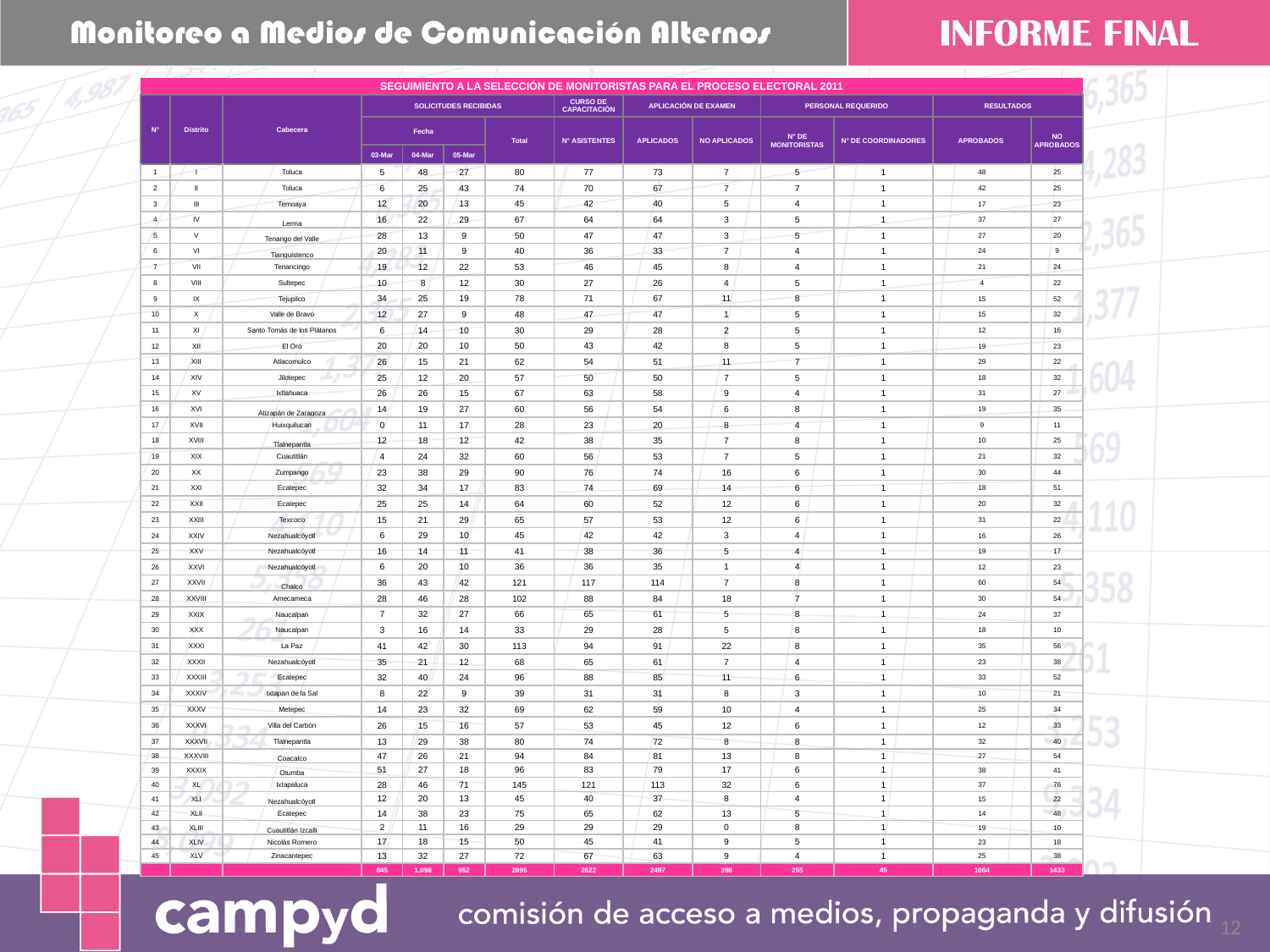

| SEGUIMIENTO A LA SELECCIÓN DE MONITORISTAS PARA EL PROCESO ELECTORAL 2011 |  |  |  |  |  |  |  |  |  |  |  |  |  |
| --- | --- | --- | --- | --- | --- | --- | --- | --- | --- | --- | --- | --- | --- |
| N° | Distrito | Cabecera | SOLICITUDES RECIBIDAS |  |  |  | CURSO DE CAPACITACIÓN | APLICACIÓN DE EXAMEN |  | PERSONAL REQUERIDO |  | RESULTADOS |  |
|  |  |  | Fecha |  |  | Total | N° ASISTENTES | APLICADOS | NO APLICADOS | N° DE MONITORISTAS | N° DE COORDINADORES | APROBADOS | NO APROBADOS |
|  |  |  | 03-Mar | 04-Mar | 05-Mar |  |  |  |  |  |  |  |  |
| 1 | I | Toluca | 5 | 48 | 27 | 80 | 77 | 73 | 7 | 5 | 1 | 48 | 25 |
| 2 | II | Toluca | 6 | 25 | 43 | 74 | 70 | 67 | 7 | 7 | 1 | 42 | 25 |
| 3 | III | Temoaya | 12 | 20 | 13 | 45 | 42 | 40 | 5 | 4 | 1 | 17 | 23 |
| 4 | IV | Lerma | 16 | 22 | 29 | 67 | 64 | 64 | 3 | 5 | 1 | 37 | 27 |
| 5 | V | Tenango del Valle | 28 | 13 | 9 | 50 | 47 | 47 | 3 | 5 | 1 | 27 | 20 |
| 6 | VI | Tianguistenco | 20 | 11 | 9 | 40 | 36 | 33 | 7 | 4 | 1 | 24 | 9 |
| 7 | VII | Tenancingo | 19 | 12 | 22 | 53 | 46 | 45 | 8 | 4 | 1 | 21 | 24 |
| 8 | VIII | Sultepec | 10 | 8 | 12 | 30 | 27 | 26 | 4 | 5 | 1 | 4 | 22 |
| 9 | IX | Tejupilco | 34 | 25 | 19 | 78 | 71 | 67 | 11 | 8 | 1 | 15 | 52 |
| 10 | X | Valle de Bravo | 12 | 27 | 9 | 48 | 47 | 47 | 1 | 5 | 1 | 15 | 32 |
| 11 | XI | Santo Tomás de los Plátanos | 6 | 14 | 10 | 30 | 29 | 28 | 2 | 5 | 1 | 12 | 16 |
| 12 | XII | El Oro | 20 | 20 | 10 | 50 | 43 | 42 | 8 | 5 | 1 | 19 | 23 |
| 13 | XIII | Atlacomulco | 26 | 15 | 21 | 62 | 54 | 51 | 11 | 7 | 1 | 29 | 22 |
| 14 | XIV | Jilotepec | 25 | 12 | 20 | 57 | 50 | 50 | 7 | 5 | 1 | 18 | 32 |
| 15 | XV | Ixtlahuaca | 26 | 26 | 15 | 67 | 63 | 58 | 9 | 4 | 1 | 31 | 27 |
| 16 | XVI | Atizapán de Zaragoza | 14 | 19 | 27 | 60 | 56 | 54 | 6 | 8 | 1 | 19 | 35 |
| 17 | XVII | Huixquilucan | 0 | 11 | 17 | 28 | 23 | 20 | 8 | 4 | 1 | 9 | 11 |
| 18 | XVIII | Tlalnepantla | 12 | 18 | 12 | 42 | 38 | 35 | 7 | 8 | 1 | 10 | 25 |
| 19 | XIX | Cuautitlán | 4 | 24 | 32 | 60 | 56 | 53 | 7 | 5 | 1 | 21 | 32 |
| 20 | XX | Zumpango | 23 | 38 | 29 | 90 | 76 | 74 | 16 | 6 | 1 | 30 | 44 |
| 21 | XXI | Ecatepec | 32 | 34 | 17 | 83 | 74 | 69 | 14 | 6 | 1 | 18 | 51 |
| 22 | XXII | Ecatepec | 25 | 25 | 14 | 64 | 60 | 52 | 12 | 6 | 1 | 20 | 32 |
| 23 | XXIII | Texcoco | 15 | 21 | 29 | 65 | 57 | 53 | 12 | 6 | 1 | 31 | 22 |
| 24 | XXIV | Nezahualcóyotl | 6 | 29 | 10 | 45 | 42 | 42 | 3 | 4 | 1 | 16 | 26 |
| 25 | XXV | Nezahualcóyotl | 16 | 14 | 11 | 41 | 38 | 36 | 5 | 4 | 1 | 19 | 17 |
| 26 | XXVI | Nezahualcóyotl | 6 | 20 | 10 | 36 | 36 | 35 | 1 | 4 | 1 | 12 | 23 |
| 27 | XXVII | Chalco | 36 | 43 | 42 | 121 | 117 | 114 | 7 | 8 | 1 | 60 | 54 |
| 28 | XXVIII | Amecameca | 28 | 46 | 28 | 102 | 88 | 84 | 18 | 7 | 1 | 30 | 54 |
| 29 | XXIX | Naucalpan | 7 | 32 | 27 | 66 | 65 | 61 | 5 | 8 | 1 | 24 | 37 |
| 30 | XXX | Naucalpan | 3 | 16 | 14 | 33 | 29 | 28 | 5 | 8 | 1 | 18 | 10 |
| 31 | XXXI | La Paz | 41 | 42 | 30 | 113 | 94 | 91 | 22 | 8 | 1 | 35 | 56 |
| 32 | XXXII | Nezahualcóyotl | 35 | 21 | 12 | 68 | 65 | 61 | 7 | 4 | 1 | 23 | 38 |
| 33 | XXXIII | Ecatepec | 32 | 40 | 24 | 96 | 88 | 85 | 11 | 6 | 1 | 33 | 52 |
| 34 | XXXIV | Ixtapan de la Sal | 8 | 22 | 9 | 39 | 31 | 31 | 8 | 3 | 1 | 10 | 21 |
| 35 | XXXV | Metepec | 14 | 23 | 32 | 69 | 62 | 59 | 10 | 4 | 1 | 25 | 34 |
| 36 | XXXVI | Villa del Carbón | 26 | 15 | 16 | 57 | 53 | 45 | 12 | 6 | 1 | 12 | 33 |
| 37 | XXXVII | Tlalnepantla | 13 | 29 | 38 | 80 | 74 | 72 | 8 | 8 | 1 | 32 | 40 |
| 38 | XXXVIII | Coacalco | 47 | 26 | 21 | 94 | 84 | 81 | 13 | 8 | 1 | 27 | 54 |
| 39 | XXXIX | Otumba | 51 | 27 | 18 | 96 | 83 | 79 | 17 | 6 | 1 | 38 | 41 |
| 40 | XL | Ixtapaluca | 28 | 46 | 71 | 145 | 121 | 113 | 32 | 6 | 1 | 37 | 76 |
| 41 | XLI | Nezahualcóyotl | 12 | 20 | 13 | 45 | 40 | 37 | 8 | 4 | 1 | 15 | 22 |
| 42 | XLII | Ecatepec | 14 | 38 | 23 | 75 | 65 | 62 | 13 | 5 | 1 | 14 | 48 |
| 43 | XLIII | Cuautitlán Izcalli | 2 | 11 | 16 | 29 | 29 | 29 | 0 | 8 | 1 | 19 | 10 |
| 44 | XLIV | Nicolás Romero | 17 | 18 | 15 | 50 | 45 | 41 | 9 | 5 | 1 | 23 | 18 |
| 45 | XLV | Zinacantepec | 13 | 32 | 27 | 72 | 67 | 63 | 9 | 4 | 1 | 25 | 38 |
|  |  |  | 845 | 1,098 | 952 | 2895 | 2622 | 2497 | 398 | 255 | 45 | 1064 | 1433 |
12